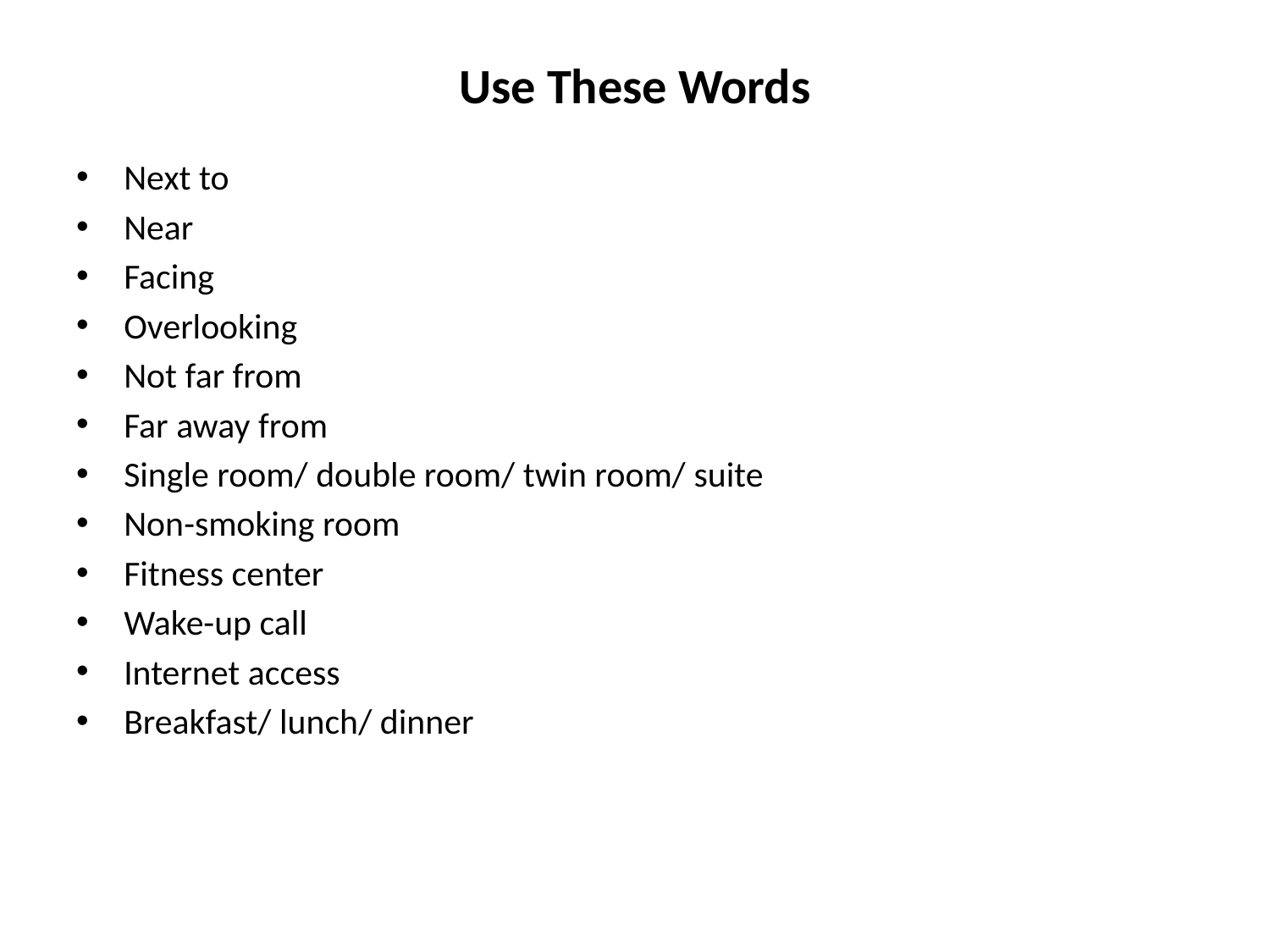

# Use These Words
Next to
Near
Facing
Overlooking
Not far from
Far away from
Single room/ double room/ twin room/ suite
Non-smoking room
Fitness center
Wake-up call
Internet access
Breakfast/ lunch/ dinner